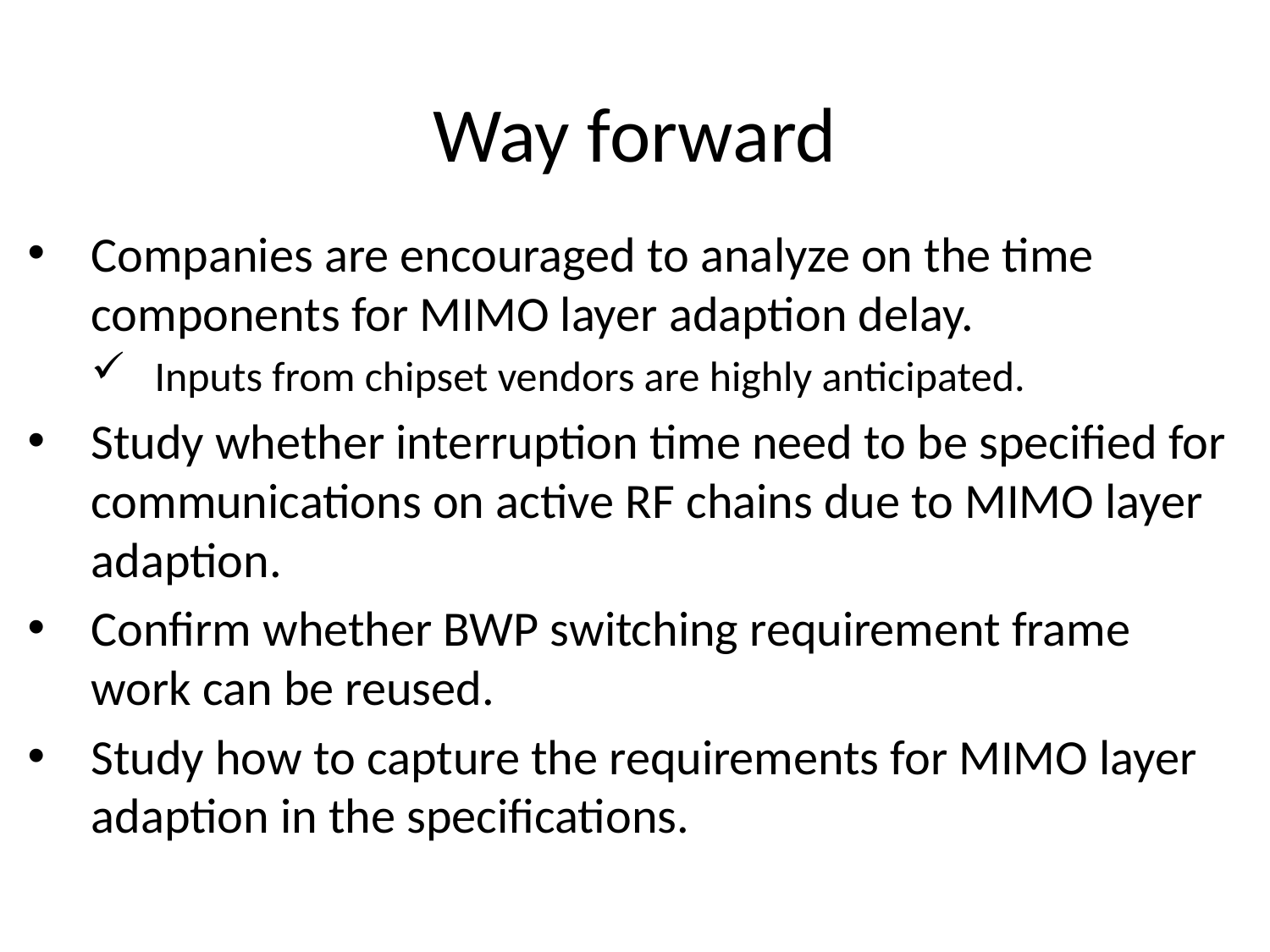

# Way forward
Companies are encouraged to analyze on the time components for MIMO layer adaption delay.
Inputs from chipset vendors are highly anticipated.
Study whether interruption time need to be specified for communications on active RF chains due to MIMO layer adaption.
Confirm whether BWP switching requirement frame work can be reused.
Study how to capture the requirements for MIMO layer adaption in the specifications.